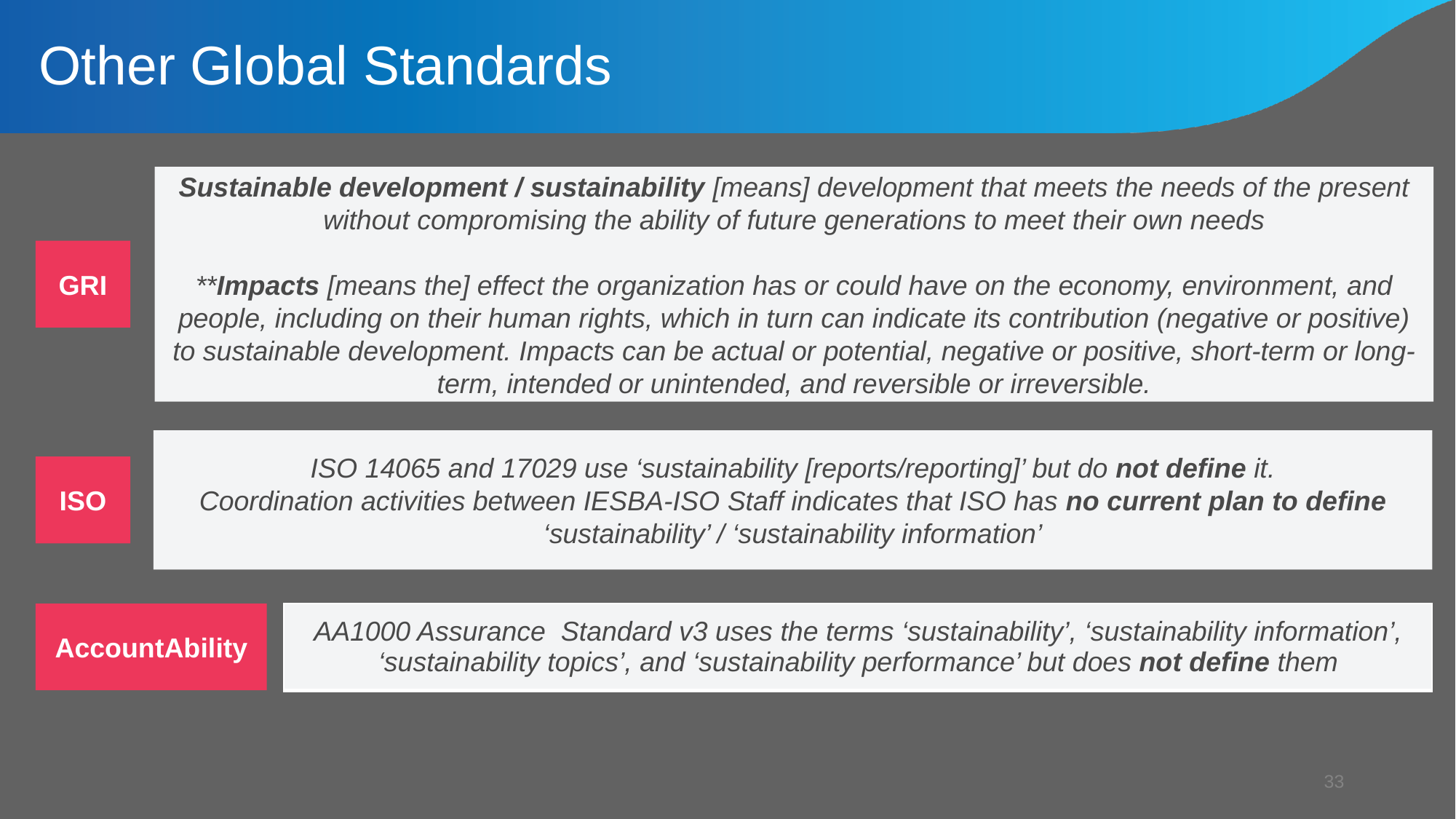

Other Global Standards
Sustainable development / sustainability [means] development that meets the needs of the present without compromising the ability of future generations to meet their own needs

**Impacts [means the] effect the organization has or could have on the economy, environment, and people, including on their human rights, which in turn can indicate its contribution (negative or positive) to sustainable development. Impacts can be actual or potential, negative or positive, short-term or long-term, intended or unintended, and reversible or irreversible.
GRI
ISO 14065 and 17029 use ‘sustainability [reports/reporting]’ but do not define it.
Coordination activities between IESBA-ISO Staff indicates that ISO has no current plan to define ‘sustainability’ / ‘sustainability information’
ISO
AccountAbility
| AA1000 Assurance Standard v3 uses the terms ‘sustainability’, ‘sustainability information’, ‘sustainability topics’, and ‘sustainability performance’ but does not define them |
| --- |
33